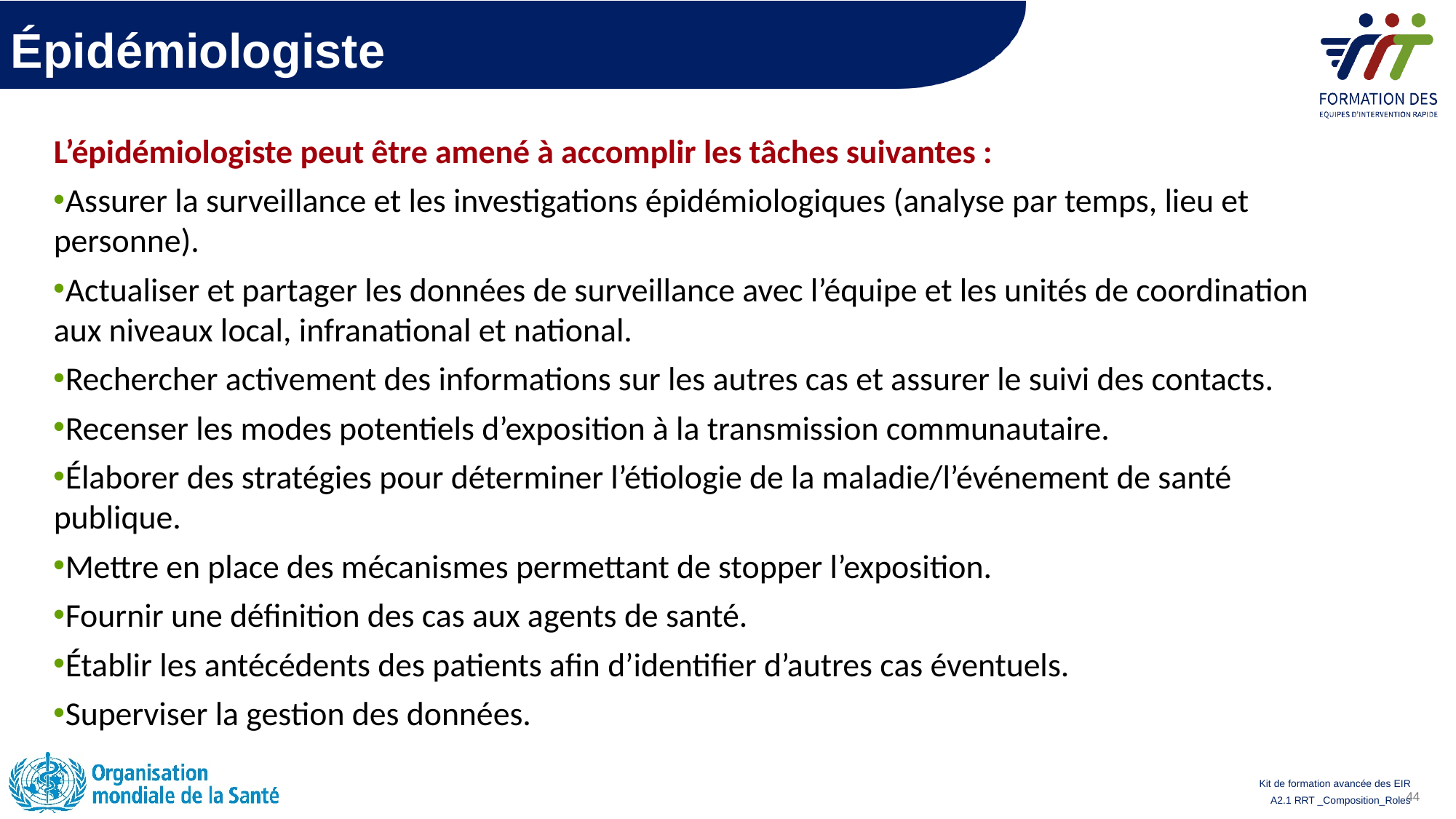

Épidémiologiste
L’épidémiologiste peut être amené à accomplir les tâches suivantes :
Assurer la surveillance et les investigations épidémiologiques (analyse par temps, lieu et personne).
Actualiser et partager les données de surveillance avec l’équipe et les unités de coordination aux niveaux local, infranational et national.
Rechercher activement des informations sur les autres cas et assurer le suivi des contacts.
Recenser les modes potentiels d’exposition à la transmission communautaire.
Élaborer des stratégies pour déterminer l’étiologie de la maladie/l’événement de santé publique.
Mettre en place des mécanismes permettant de stopper l’exposition.
Fournir une définition des cas aux agents de santé.
Établir les antécédents des patients afin d’identifier d’autres cas éventuels.
Superviser la gestion des données.